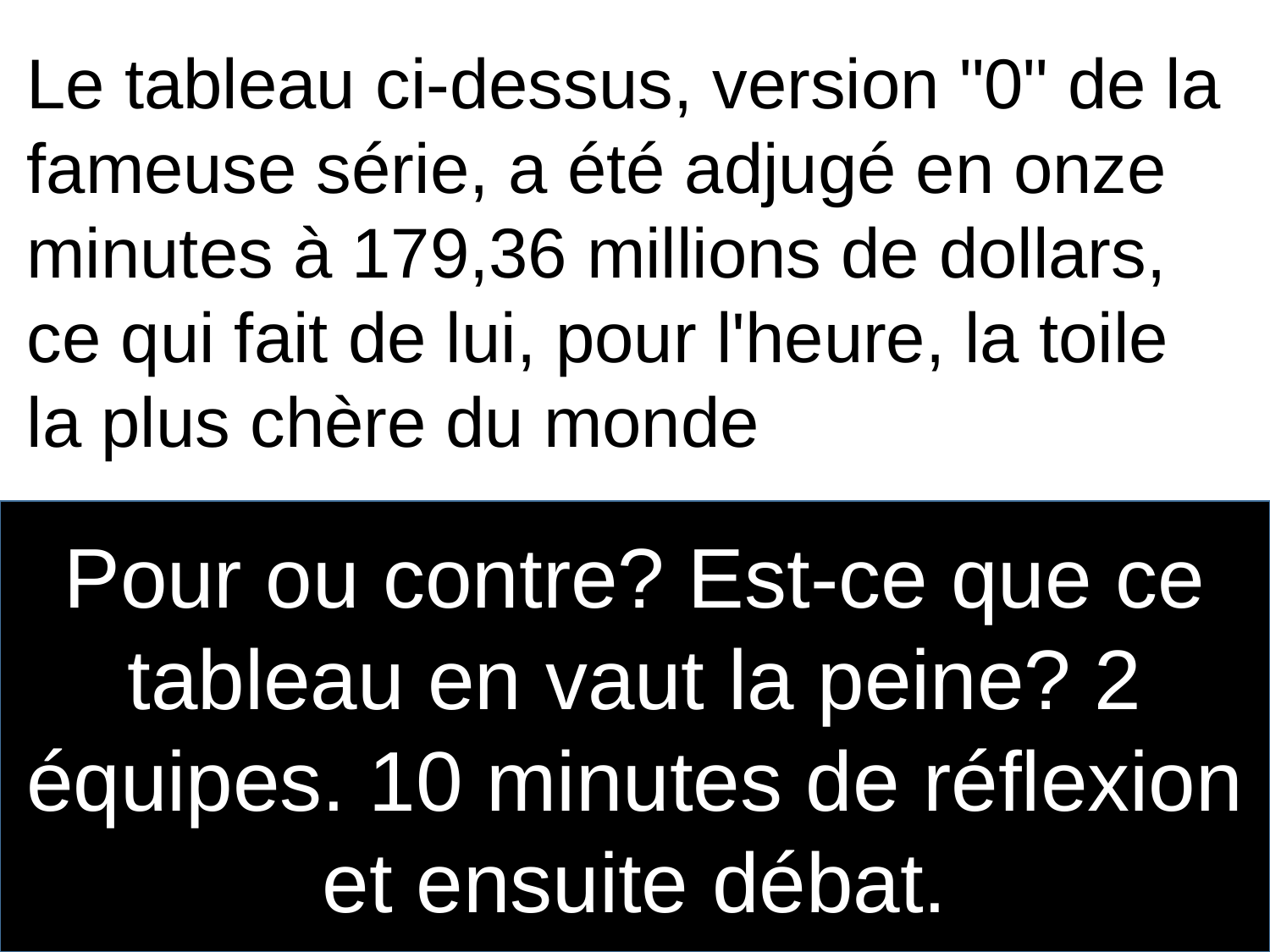

Le tableau ci-dessus, version "0" de la fameuse série, a été adjugé en onze minutes à 179,36 millions de dollars, ce qui fait de lui, pour l'heure, la toile la plus chère du monde
Pour ou contre? Est-ce que ce tableau en vaut la peine? 2 équipes. 10 minutes de réflexion et ensuite débat.